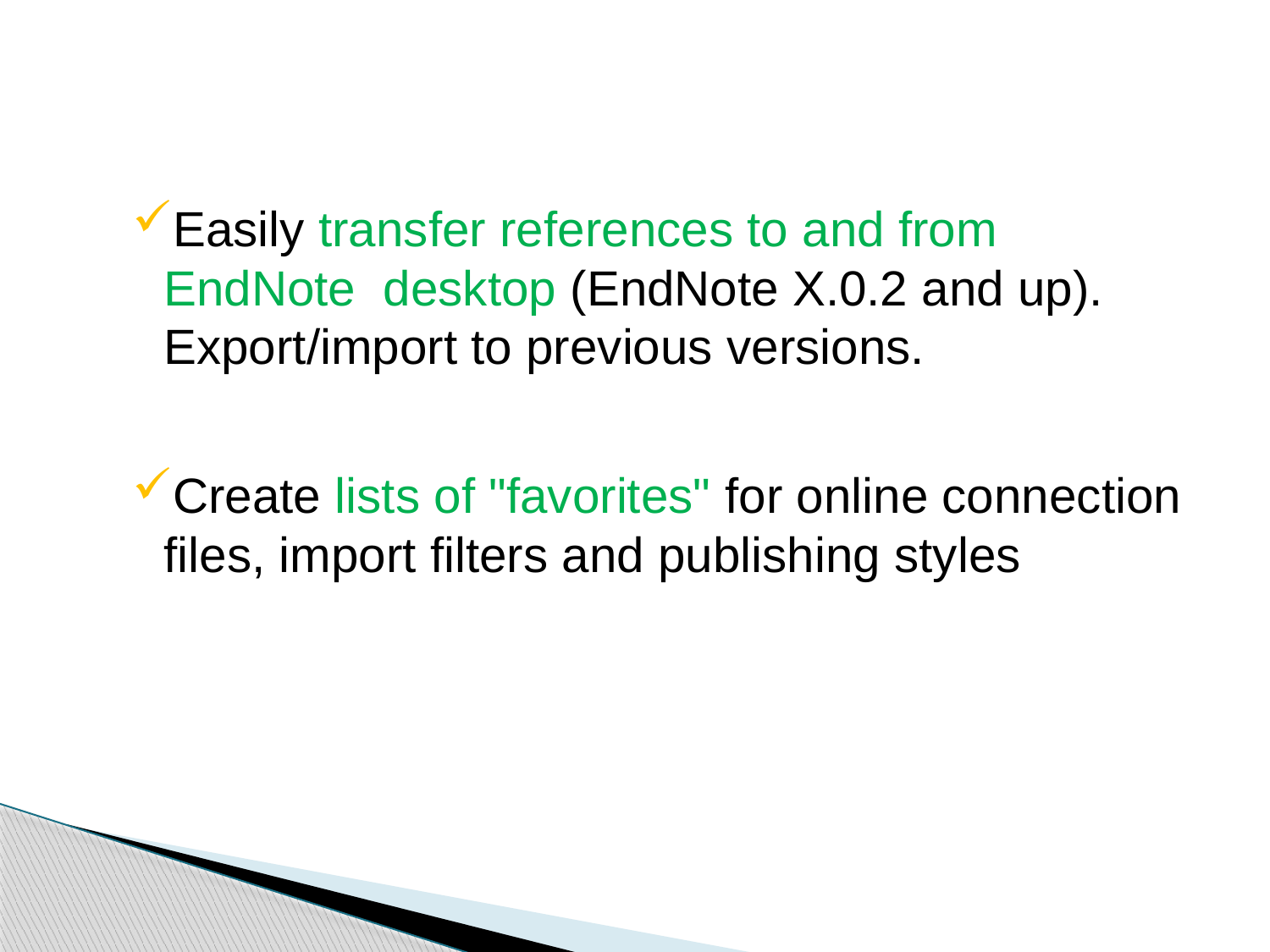

Easily transfer references to and from EndNote  desktop (EndNote X.0.2 and up). Export/import to previous versions.

Create lists of "favorites" for online connection files, import filters and publishing styles